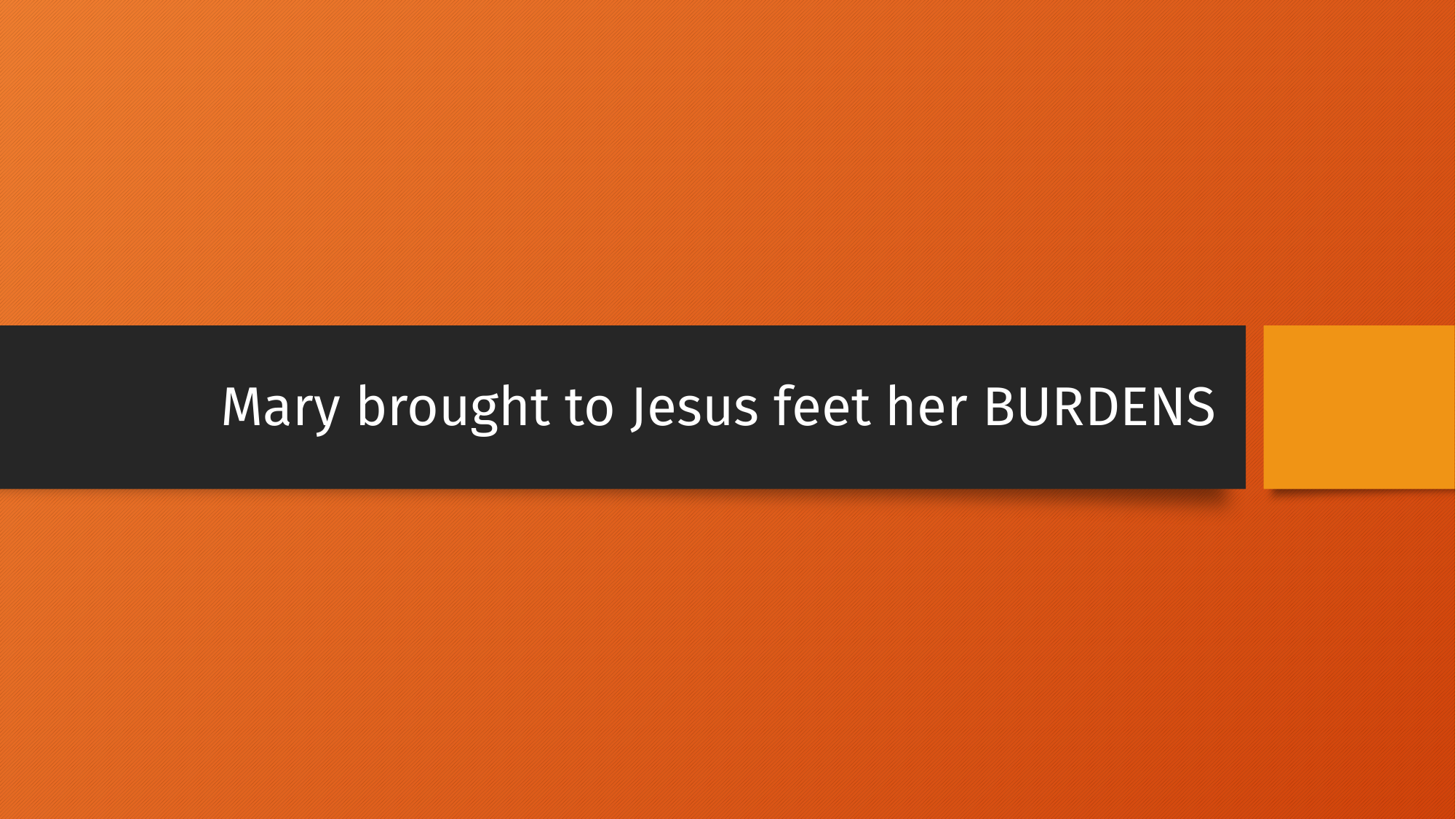

# Mary brought to Jesus feet her BURDENS